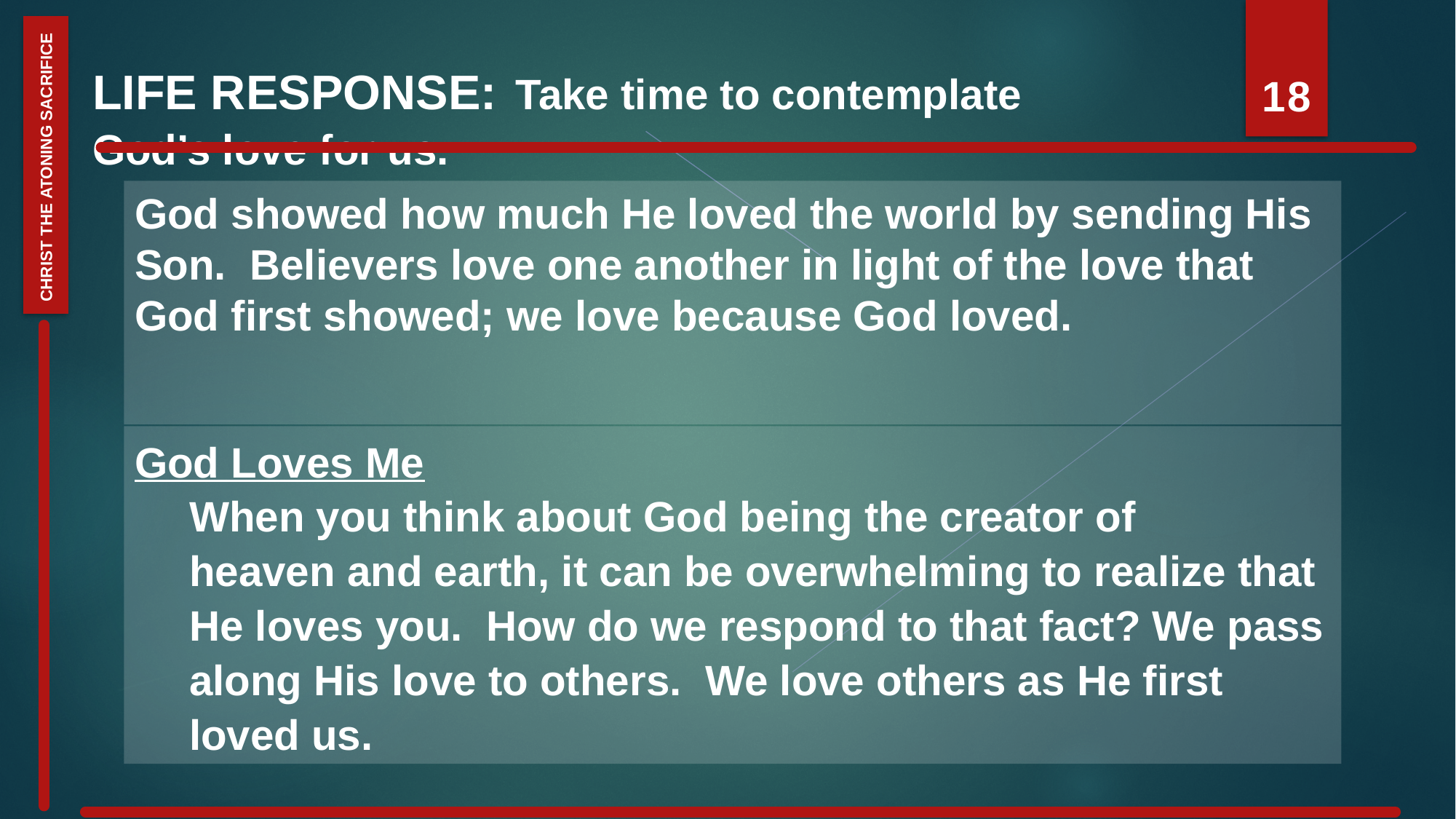

Life Response: Take time to contemplate God’s love for us.

18

Christ the Atoning Sacrifice
God showed how much He loved the world by sending His Son.  Believers love one another in light of the love that God first showed; we love because God loved.

God Loves Me
When you think about God being the creator of heaven and earth, it can be overwhelming to realize that He loves you.  How do we respond to that fact? We pass along His love to others.  We love others as He first loved us.